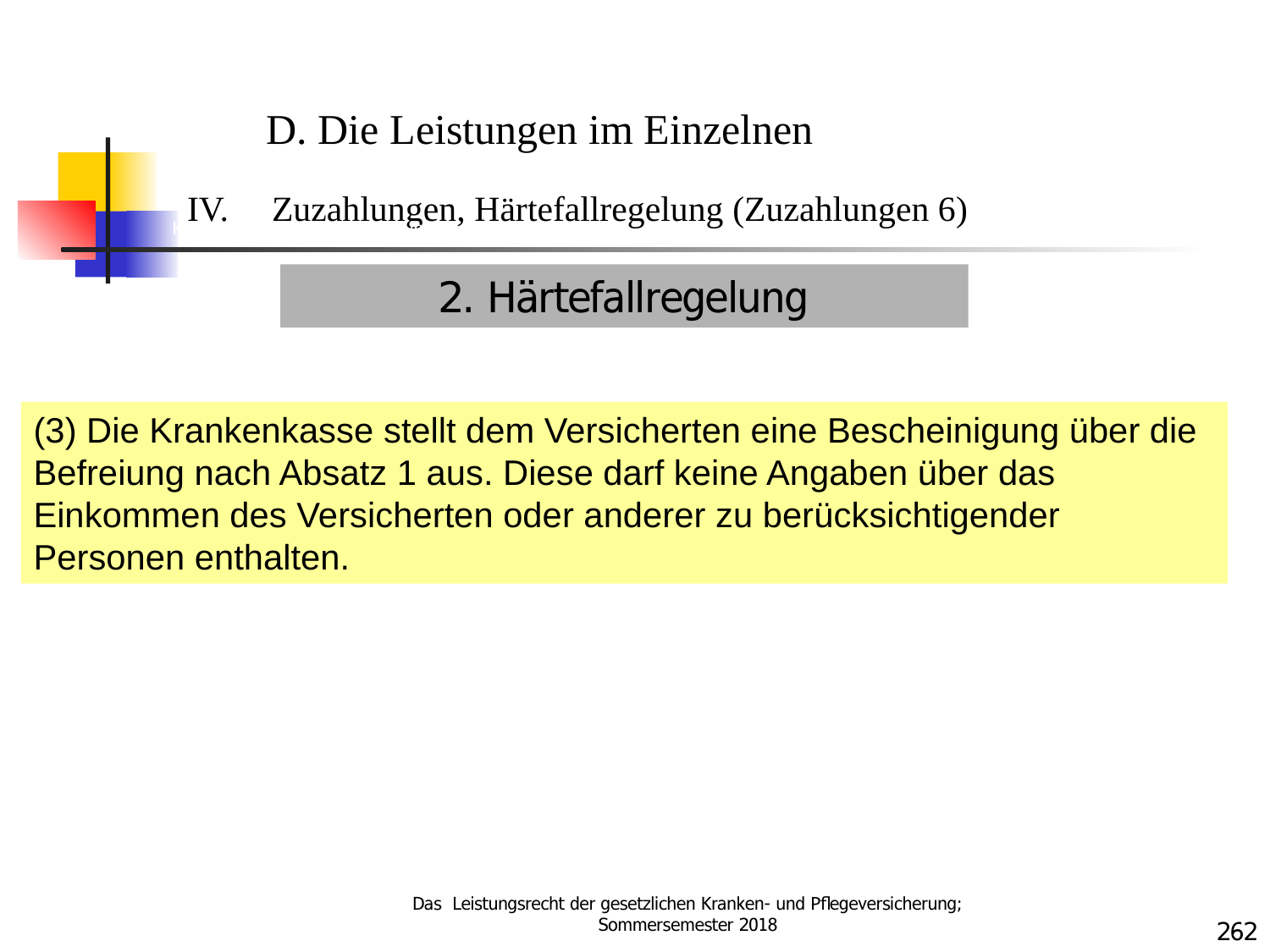

Krankenbehandlung 6 (Zuzahlungen)
D. Die Leistungen im Einzelnen

Zuzahlungen, Härtefallregelung (Zuzahlungen 6)
2. Härtefallregelung
(3) Die Krankenkasse stellt dem Versicherten eine Bescheinigung über die Befreiung nach Absatz 1 aus. Diese darf keine Angaben über das Einkommen des Versicherten oder anderer zu berücksichtigender Personen enthalten.
Krankheit
Das  Leistungsrecht der gesetzlichen Kranken- und Pflegeversicherung; Sommersemester 2018
262